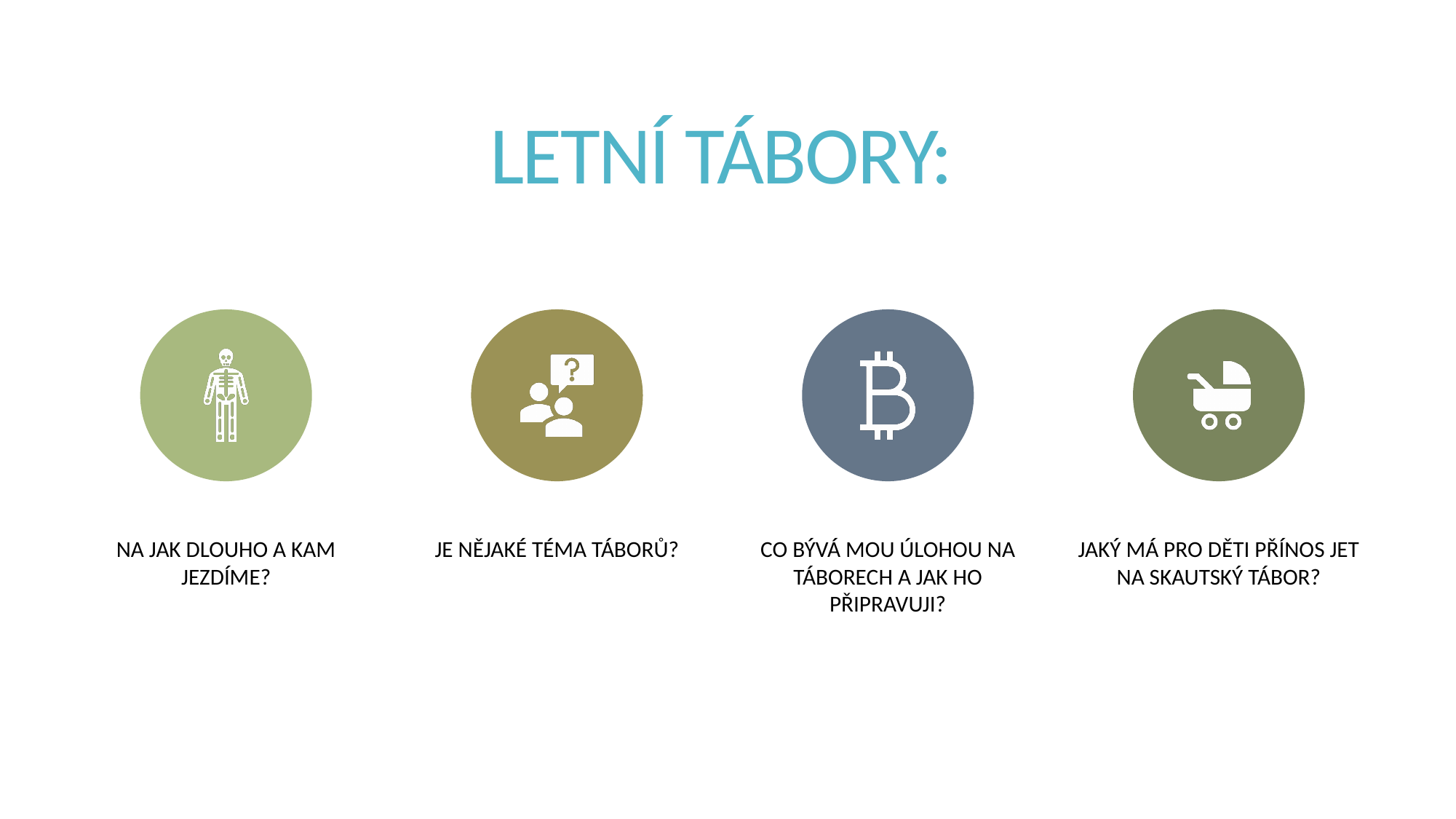

# LETNÍ TÁBORY:
Na jak dlouho a kam jezdíme?
Je nějaké téma táborů?
Co bývá mou úlohou na táborech a jak ho připravuji?
Jaký má pro děti přínos jet na skautský tábor?